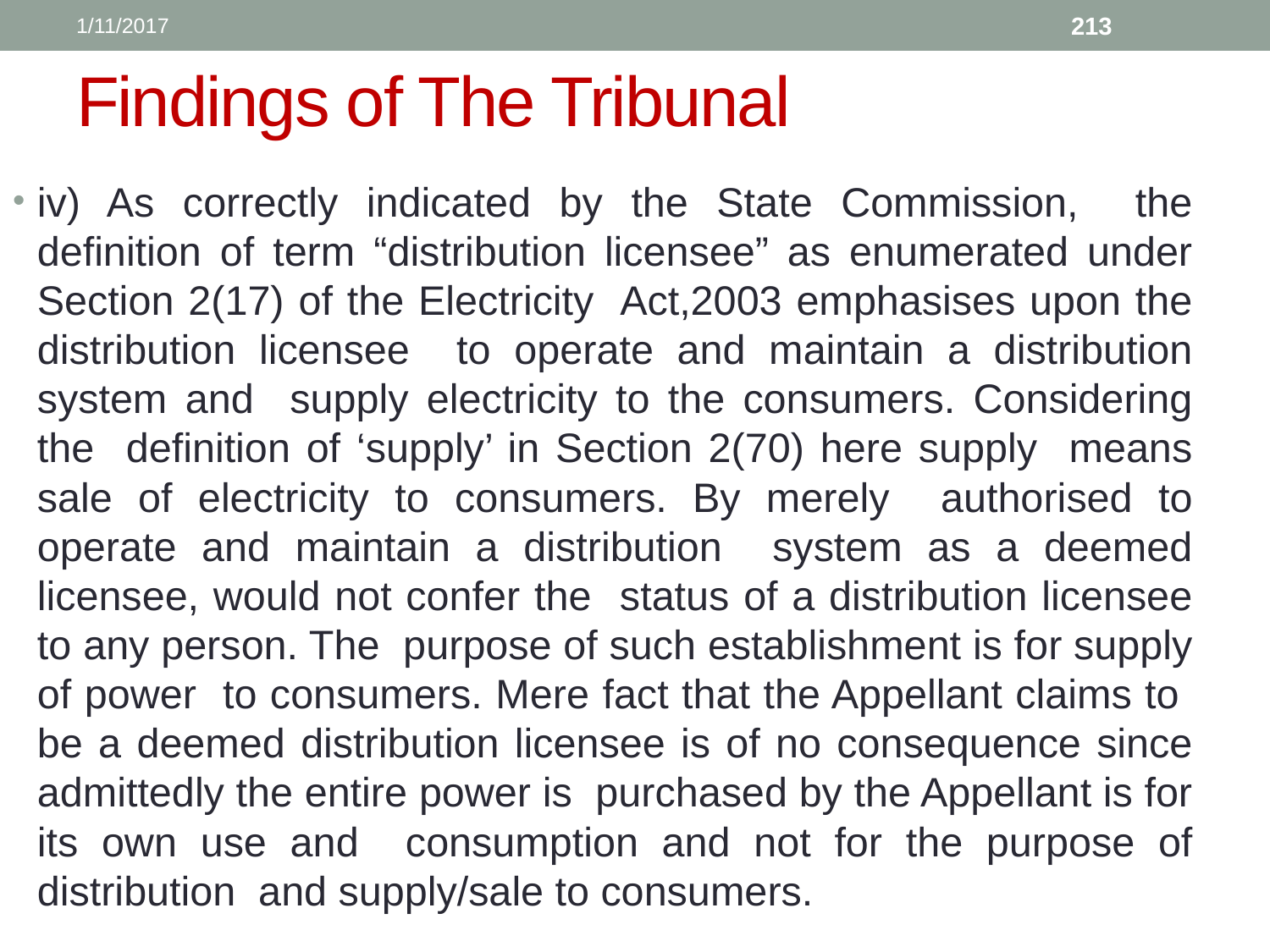

1/11/2017
213
# Findings of The Tribunal
iv) As correctly indicated by the State Commission,  the definition of term “distribution licensee” as enumerated under Section 2(17) of the Electricity  Act,2003 emphasises upon the distribution licensee  to operate and maintain a distribution system and  supply electricity to the consumers. Considering the  definition of ‘supply’ in Section 2(70) here supply  means sale of electricity to consumers. By merely  authorised to operate and maintain a distribution  system as a deemed licensee, would not confer the  status of a distribution licensee to any person. The  purpose of such establishment is for supply of power  to consumers. Mere fact that the Appellant claims to  be a deemed distribution licensee is of no consequence since admittedly the entire power is  purchased by the Appellant is for its own use and  consumption and not for the purpose of distribution  and supply/sale to consumers.